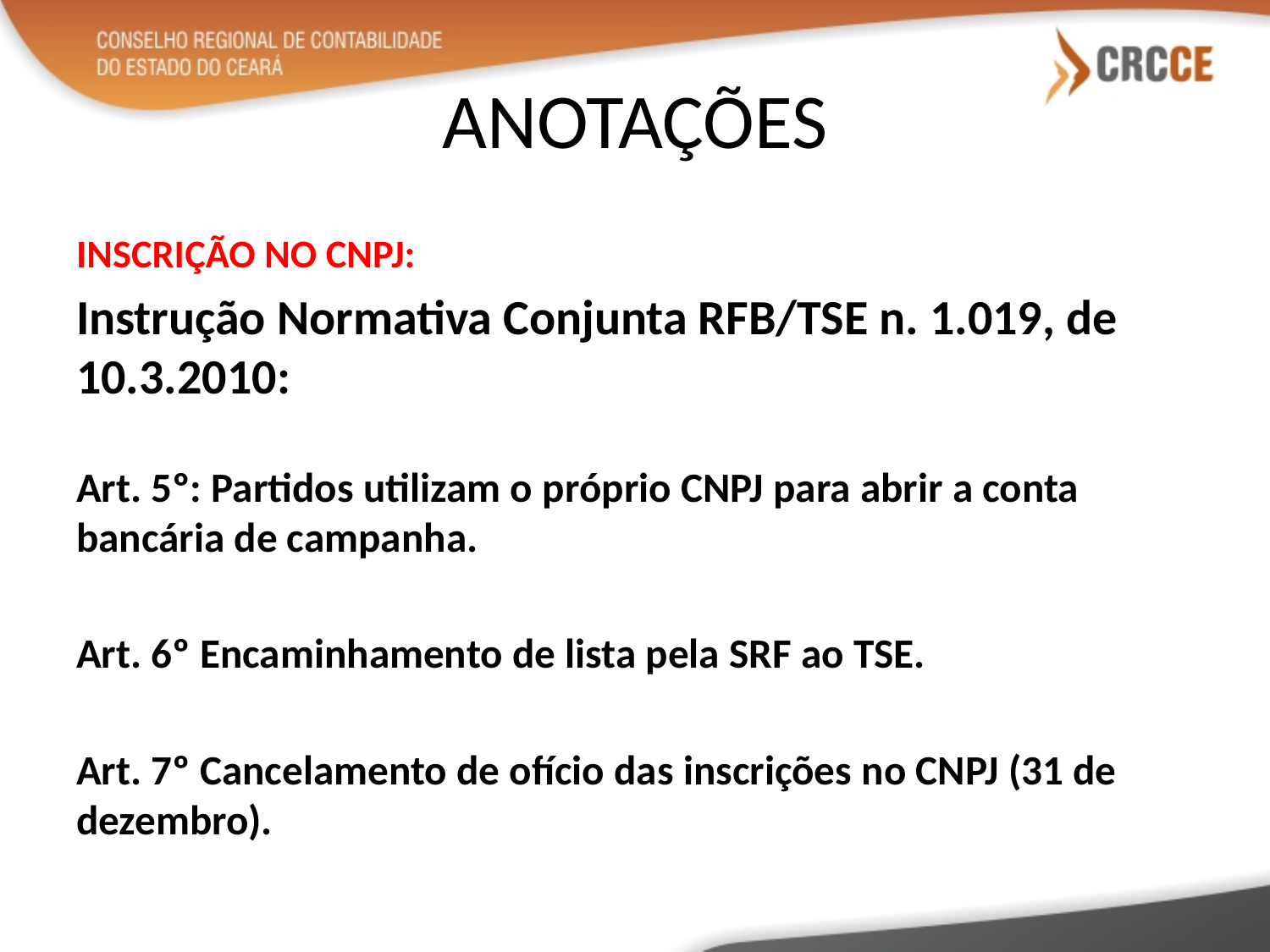

# ANOTAÇÕES
INSCRIÇÃO NO CNPJ:
Instrução Normativa Conjunta RFB/TSE n. 1.019, de 10.3.2010:

Art. 5º: Partidos utilizam o próprio CNPJ para abrir a conta bancária de campanha.

Art. 6º Encaminhamento de lista pela SRF ao TSE.

Art. 7º Cancelamento de ofício das inscrições no CNPJ (31 de dezembro).